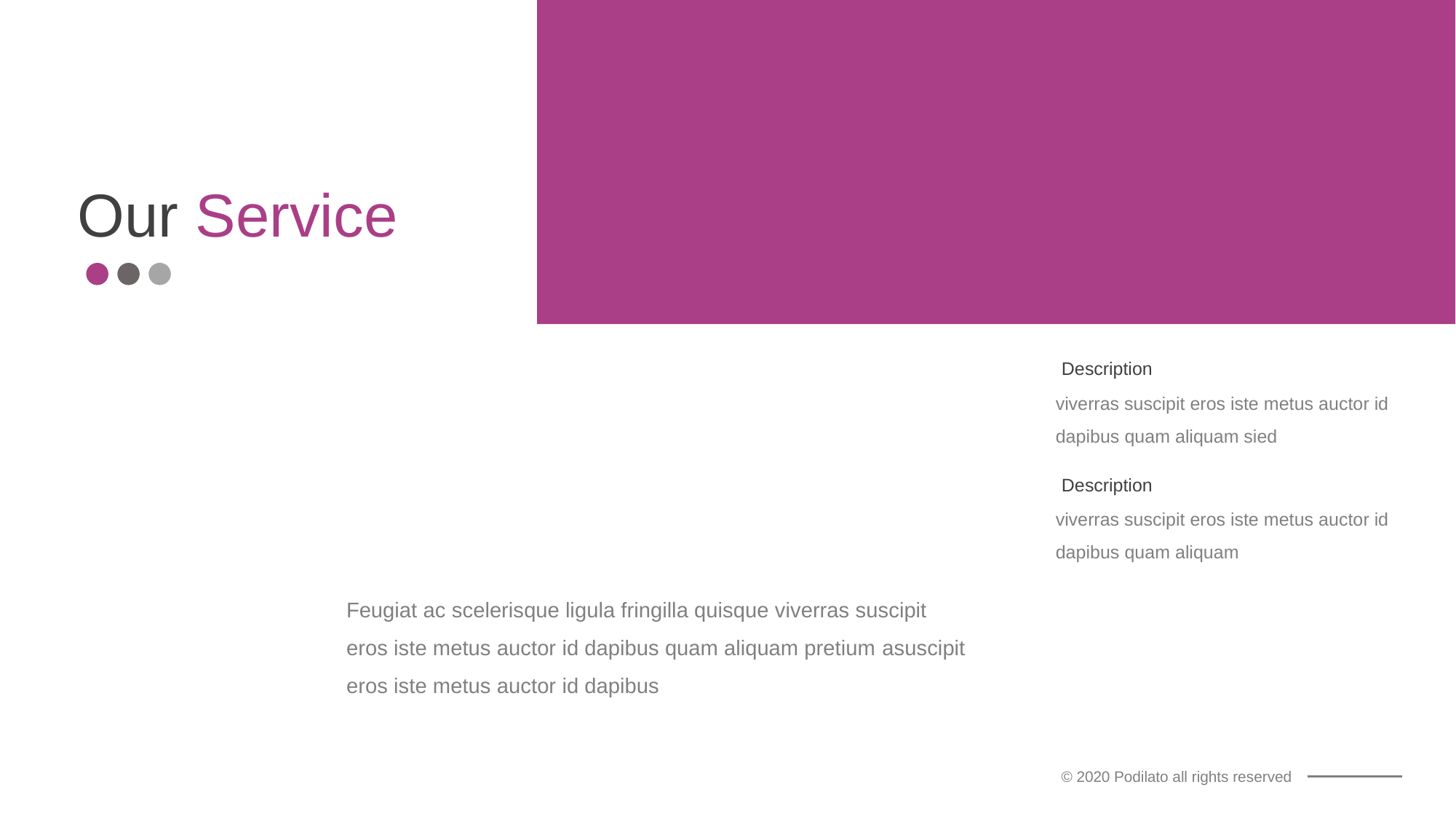

Our Service

Description
viverras suscipit eros iste metus auctor id dapibus quam aliquam sied
Description
viverras suscipit eros iste metus auctor id dapibus quam aliquam
Feugiat ac scelerisque ligula fringilla quisque viverras suscipit eros iste metus auctor id dapibus quam aliquam pretium asuscipit eros iste metus auctor id dapibus
© 2020 Podilato all rights reserved